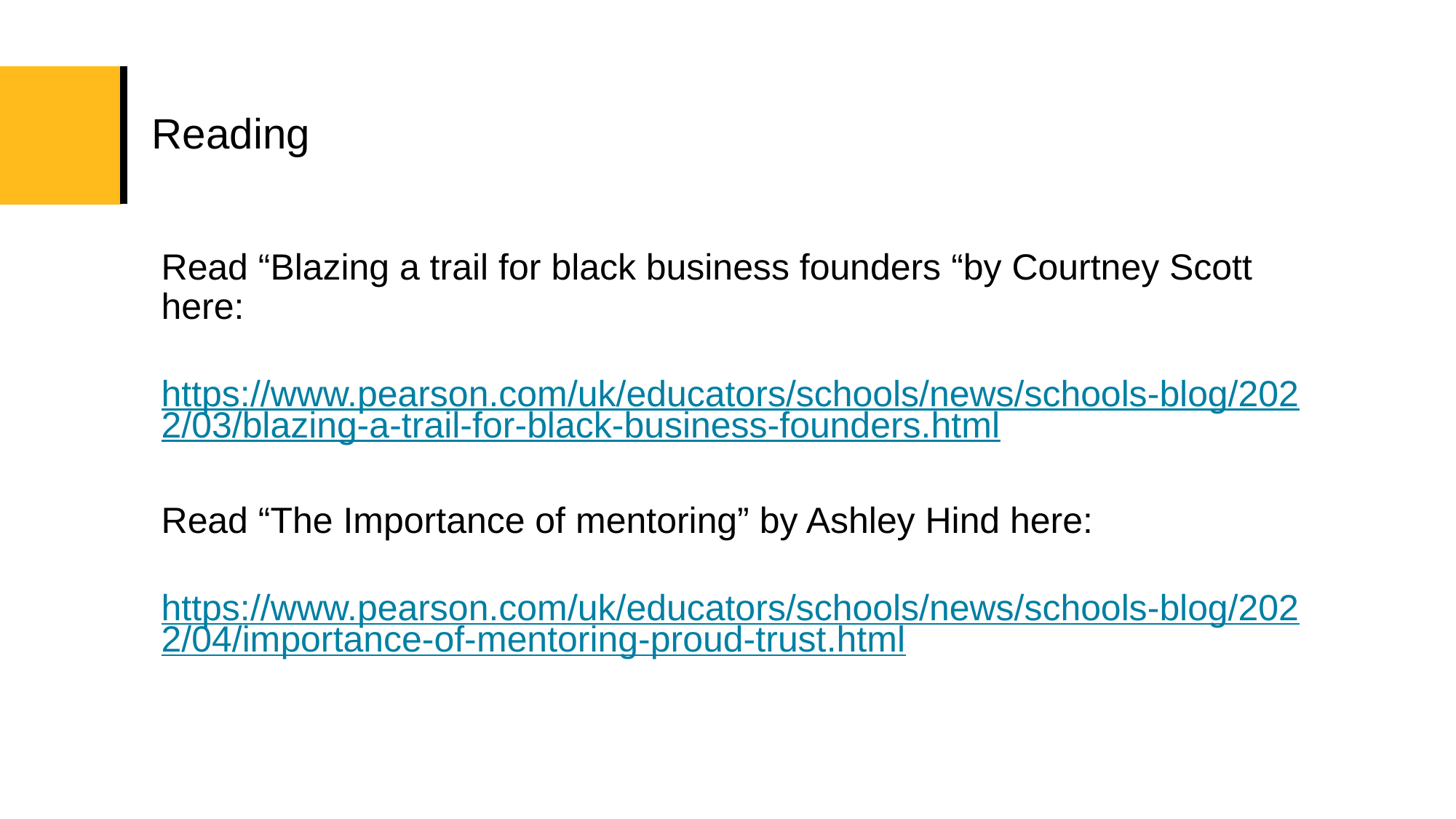

# Reading
Read “Blazing a trail for black business founders “by Courtney Scott here:
https://www.pearson.com/uk/educators/schools/news/schools-blog/2022/03/blazing-a-trail-for-black-business-founders.html

Read “The Importance of mentoring” by Ashley Hind here:
https://www.pearson.com/uk/educators/schools/news/schools-blog/2022/04/importance-of-mentoring-proud-trust.html